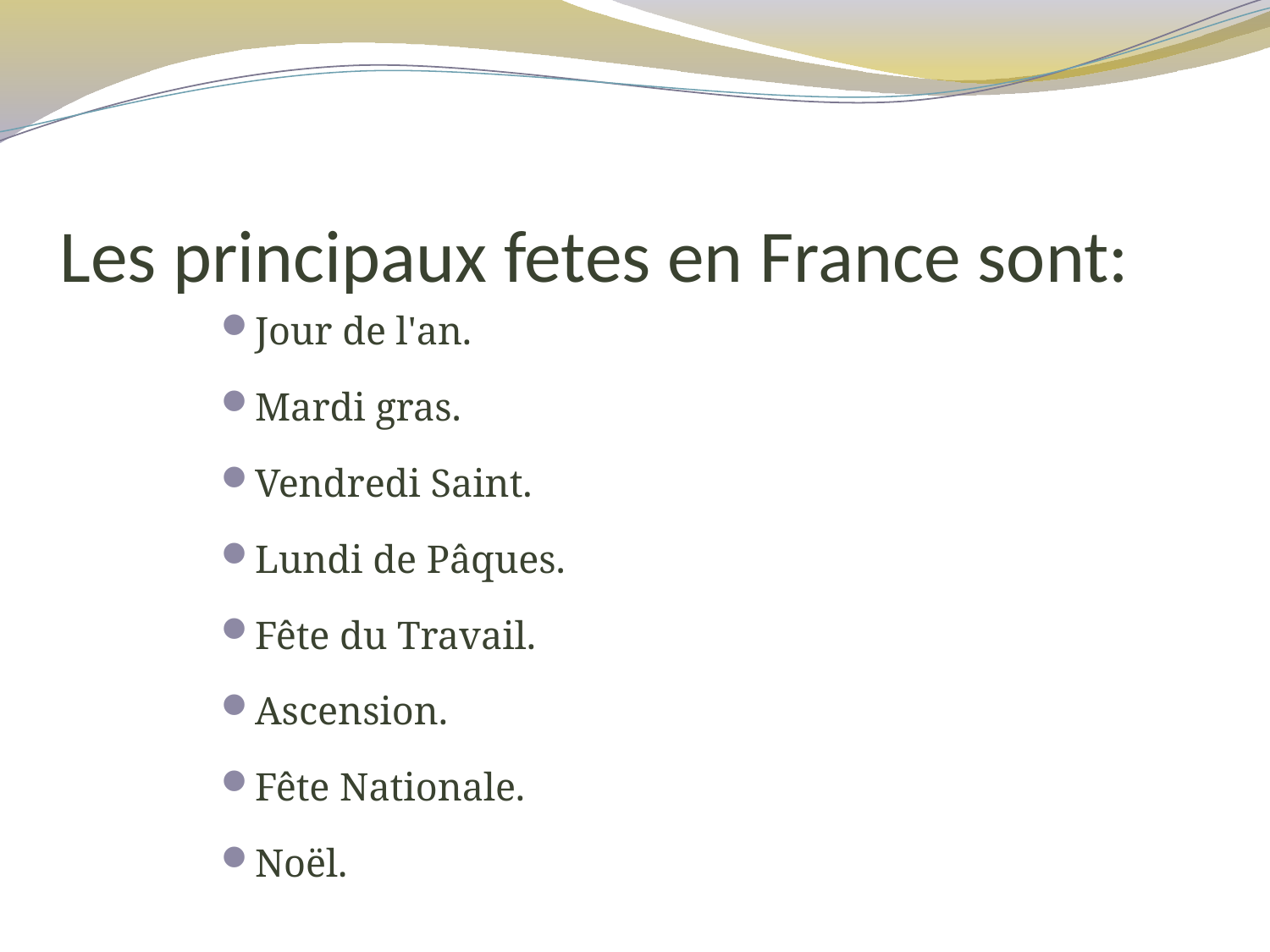

# Les principaux fetes en France sont:
Jour de l'an.
Mardi gras.
Vendredi Saint.
Lundi de Pâques.
Fête du Travail.
Ascension.
Fête Nationale.
Noël.